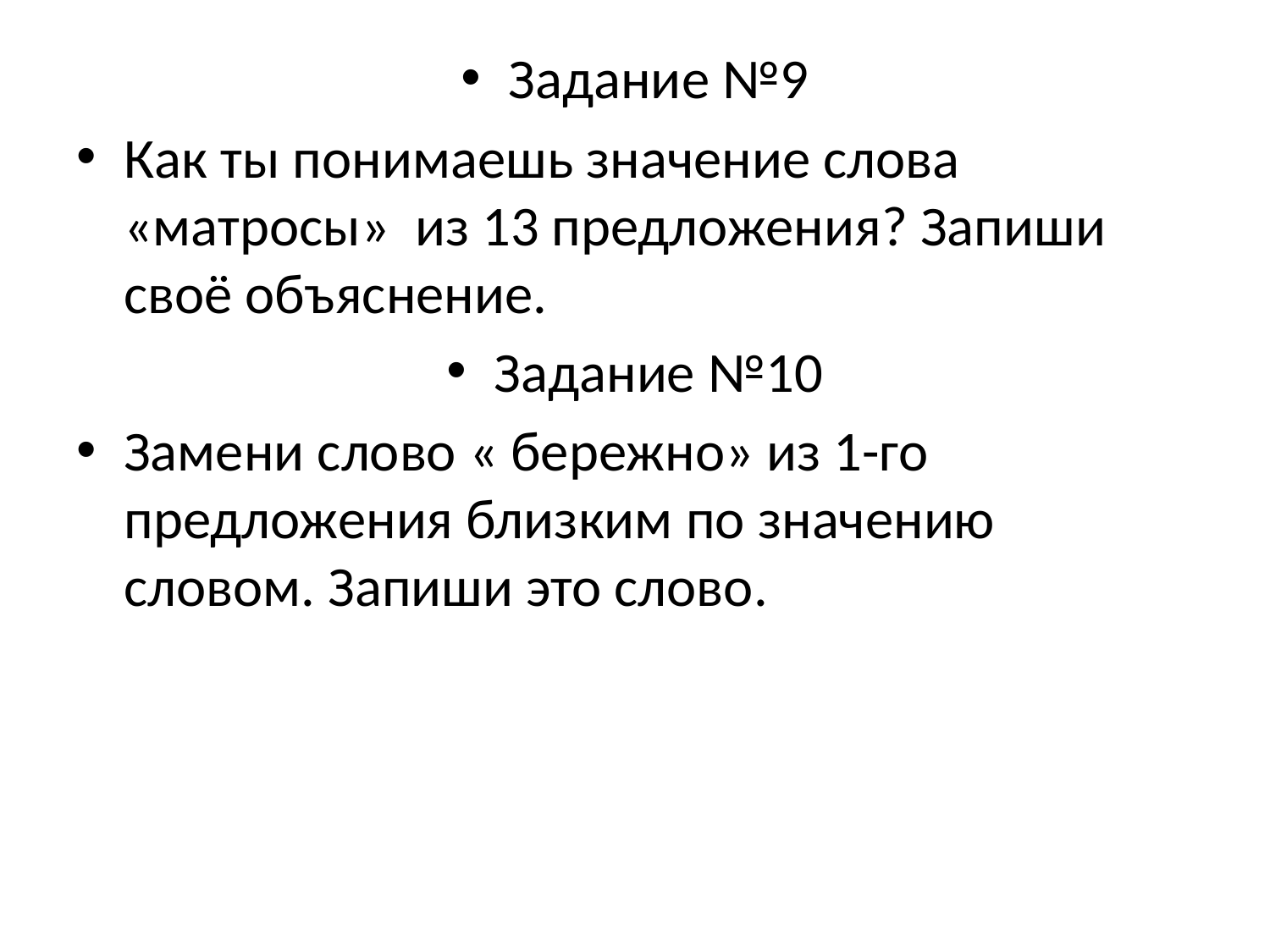

Задание №9
Как ты понимаешь значение слова «матросы»  из 13 предложения? Запиши своё объяснение.
Задание №10
Замени слово « бережно» из 1-го предложения близким по значению словом. Запиши это слово.

#